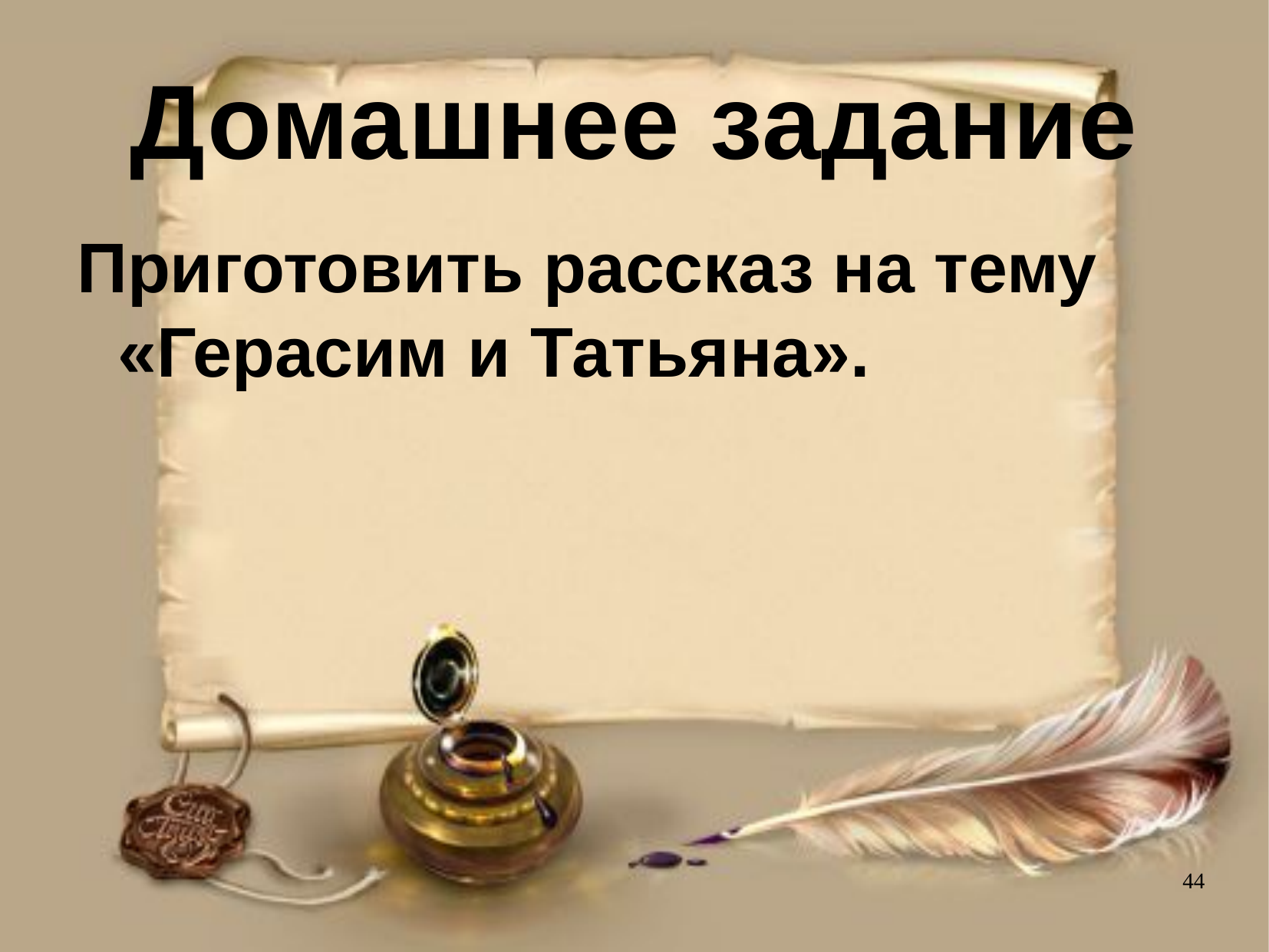

# Домашнее задание
Приготовить рассказ на тему «Герасим и Татьяна».

44